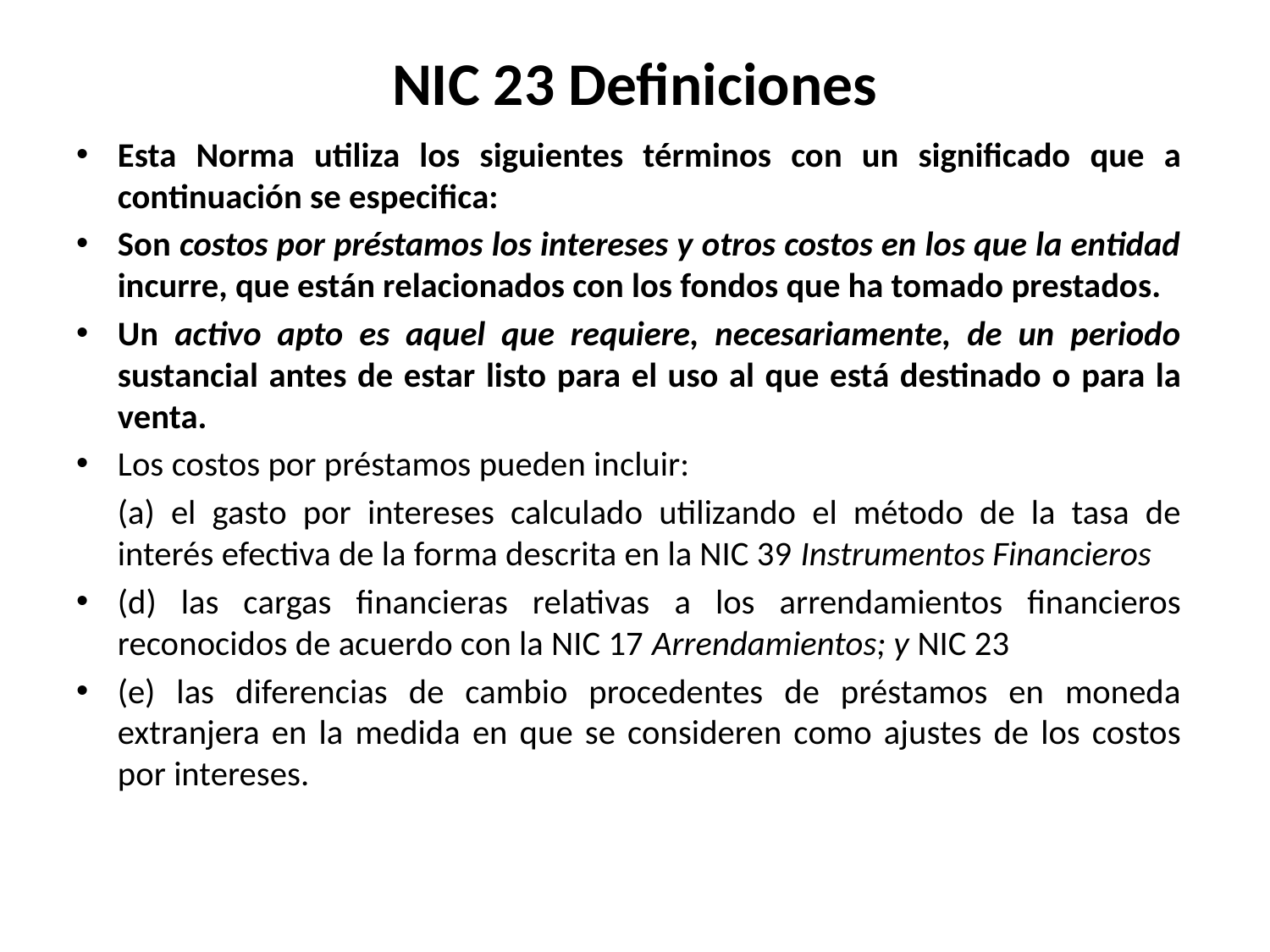

# NIC 23 Definiciones
Esta Norma utiliza los siguientes términos con un significado que a continuación se especifica:
Son costos por préstamos los intereses y otros costos en los que la entidad incurre, que están relacionados con los fondos que ha tomado prestados.
Un activo apto es aquel que requiere, necesariamente, de un periodo sustancial antes de estar listo para el uso al que está destinado o para la venta.
Los costos por préstamos pueden incluir:
	(a) el gasto por intereses calculado utilizando el método de la tasa de interés efectiva de la forma descrita en la NIC 39 Instrumentos Financieros
(d) las cargas financieras relativas a los arrendamientos financieros reconocidos de acuerdo con la NIC 17 Arrendamientos; y NIC 23
(e) las diferencias de cambio procedentes de préstamos en moneda extranjera en la medida en que se consideren como ajustes de los costos por intereses.